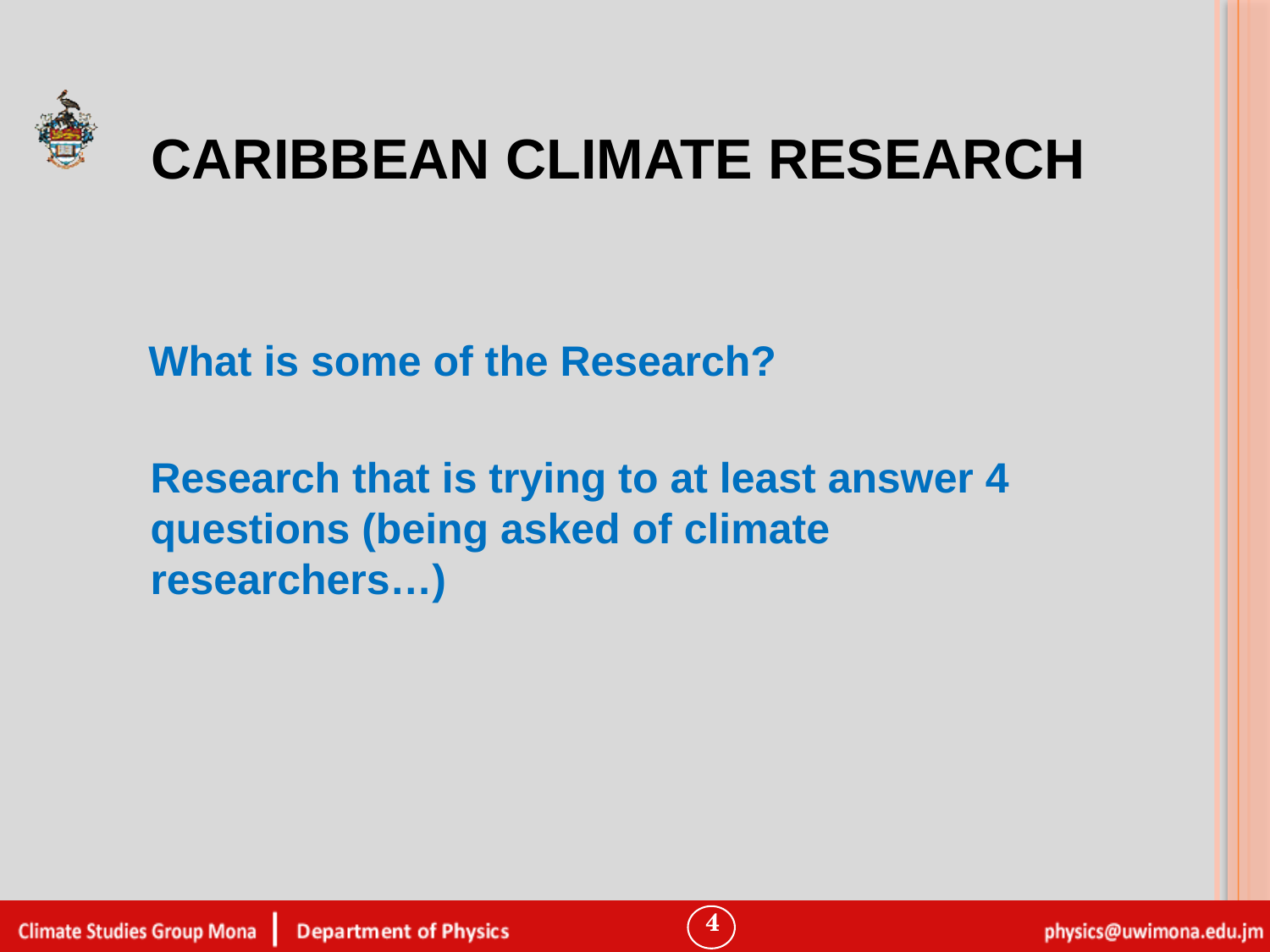

# Caribbean Climate Research

What is some of the Research?
Research that is trying to at least answer 4 questions (being asked of climate researchers…)
4